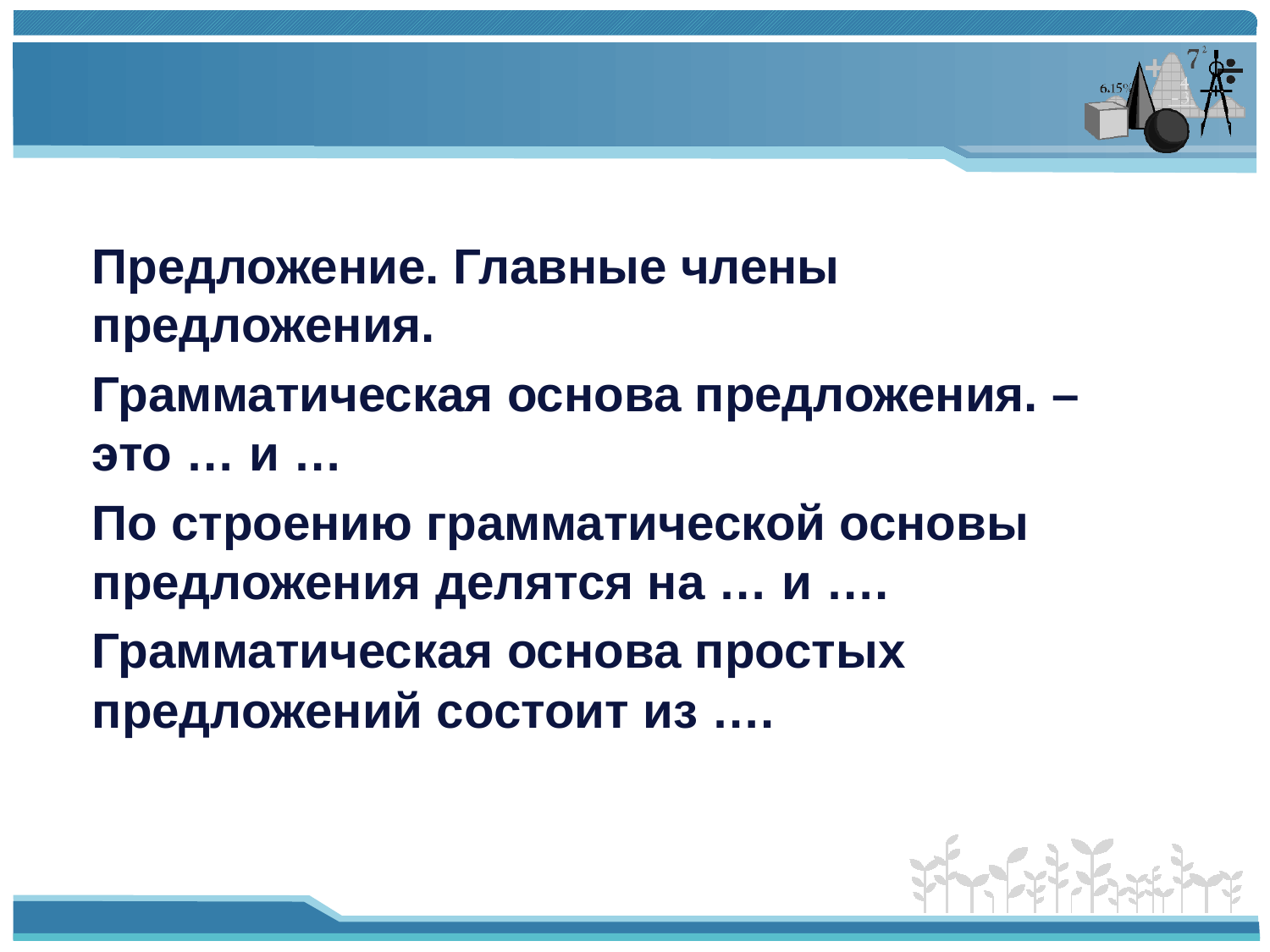

Предложение. Главные члены предложения.
Грамматическая основа предложения. – это … и …
По строению грамматической основы предложения делятся на … и ….
Грамматическая основа простых предложений состоит из ….

#